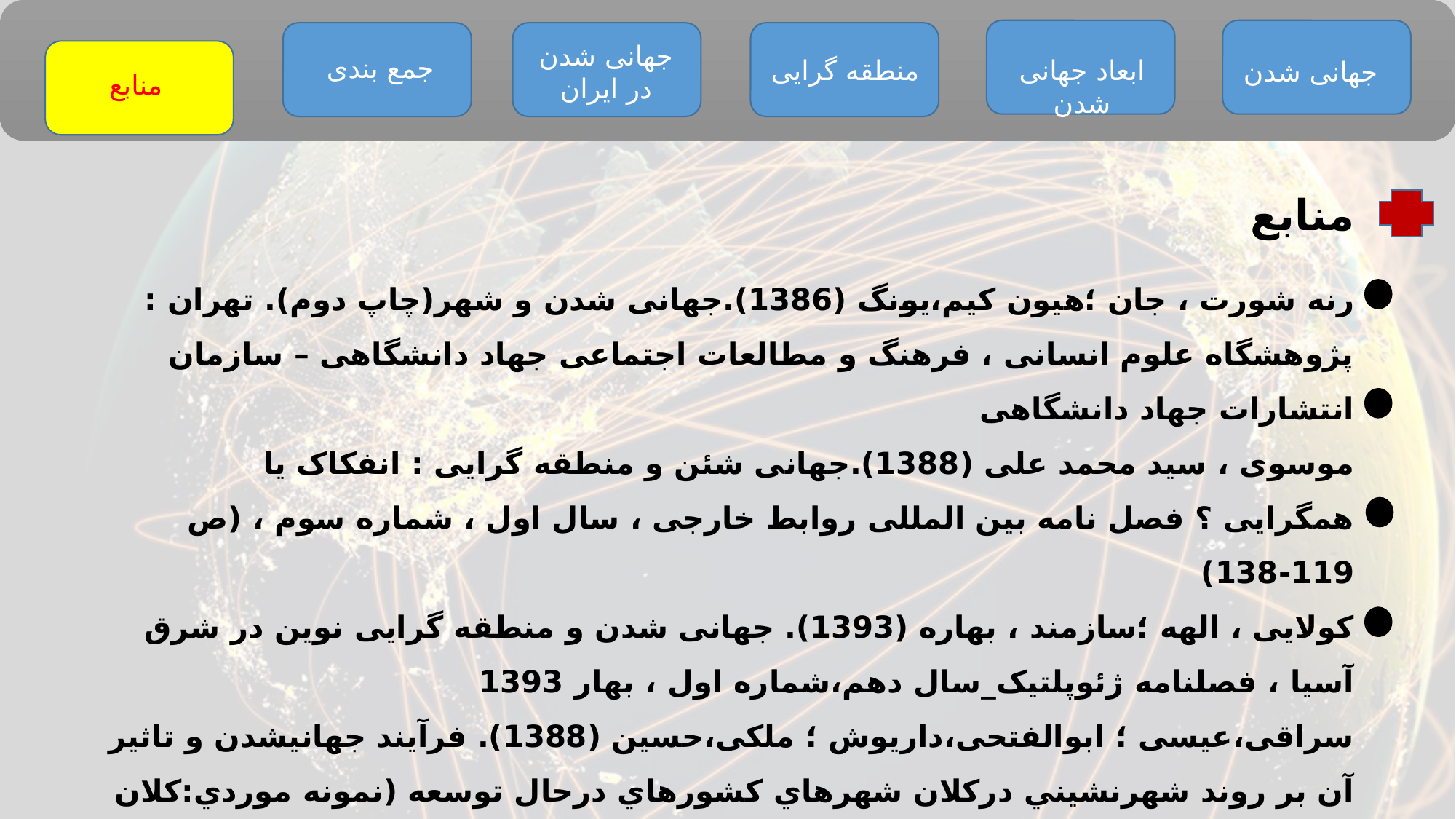

جهانی شدن در ایران

جمع بندی
منطقه گرایی
ابعاد جهانی شدن
جهانی شدن
منابع
منابع

رنه شورت ، جان ؛هیون کیم،یونگ (1386).جهانی شدن و شهر(چاپ دوم). تهران : پژوهشگاه علوم انسانی ، فرهنگ و مطالعات اجتماعی جهاد دانشگاهی – سازمان انتشارات جهاد دانشگاهی
موسوی ، سید محمد علی (1388).جهانی شئن و منطقه گرایی : انفکاک یا همگرایی ؟ فصل نامه بین المللی روابط خارجی ، سال اول ، شماره سوم ، (ص 119-138)
کولایی ، الهه ؛سازمند ، بهاره (1393). جهانی شدن و منطقه گرایی نوین در شرق آسیا ، فصلنامه ژئوپلتیک_سال دهم،شماره اول ، بهار 1393
سراقی،عیسی ؛ ابوالفتحی،داریوش ؛ ملکی،حسین (1388). فرآيند جهانيشدن و تاثير آن بر روند شهرنشيني دركلان شهرهاي كشورهاي درحال توسعه (نمونه موردي:كلان شهر تهران) ، نشريه تحقيقات كاربردي علوم جغرافيايي، ج 10 ، ش 13 ، تابستان 1388